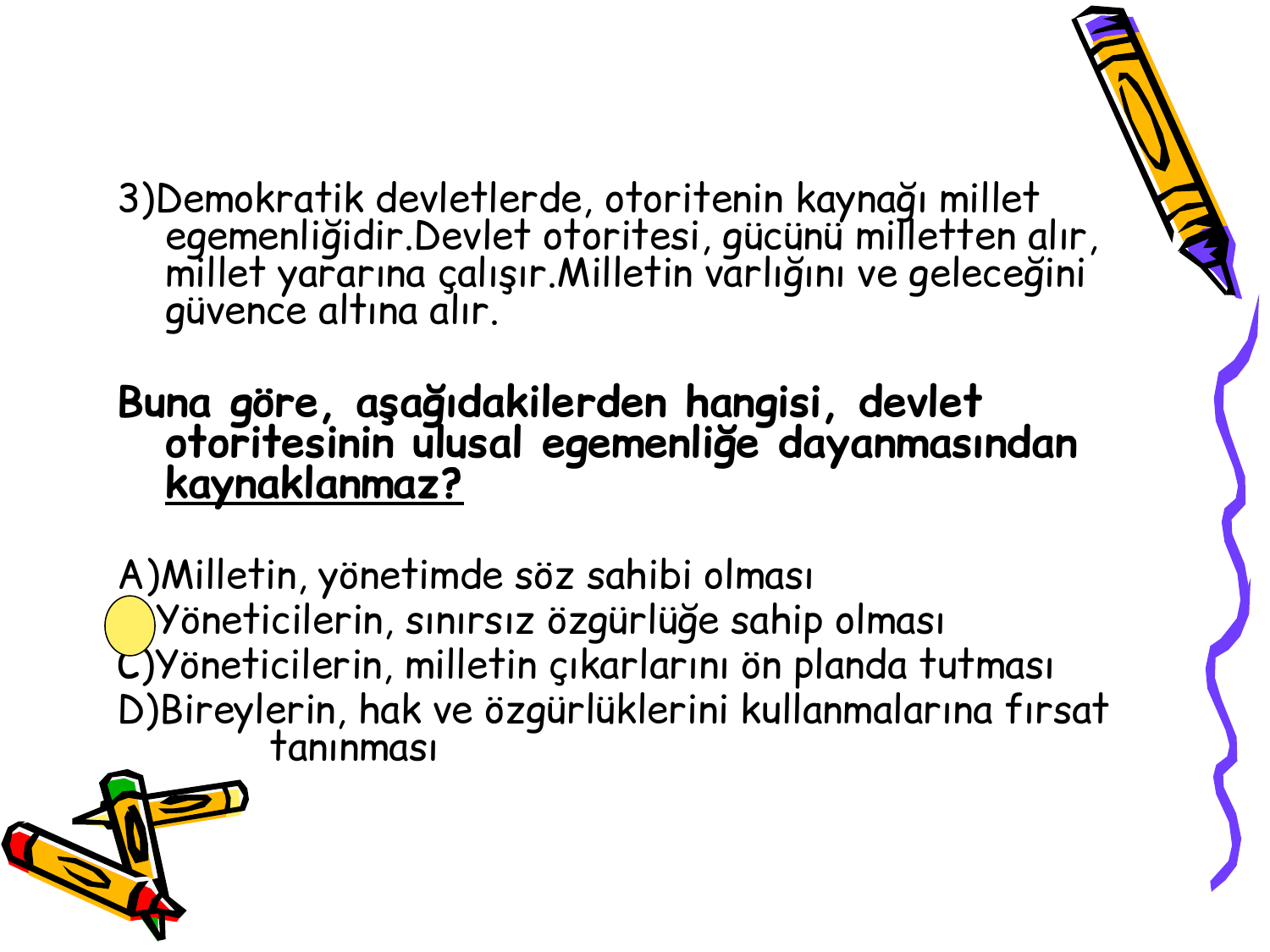

3)Demokratik devletlerde, otoritenin kaynağı millet egemenliğidir.Devlet otoritesi, gücünü milletten alır, millet yararına çalışır.Milletin varlığını ve geleceğini güvence altına alır.

Buna göre, aşağıdakilerden hangisi, devlet otoritesinin ulusal egemenliğe dayanmasından kaynaklanmaz?

A)Milletin, yönetimde söz sahibi olması
B)Yöneticilerin, sınırsız özgürlüğe sahip olması
C)Yöneticilerin, milletin çıkarlarını ön planda tutması
D)Bireylerin, hak ve özgürlüklerini kullanmalarına fırsat              tanınması